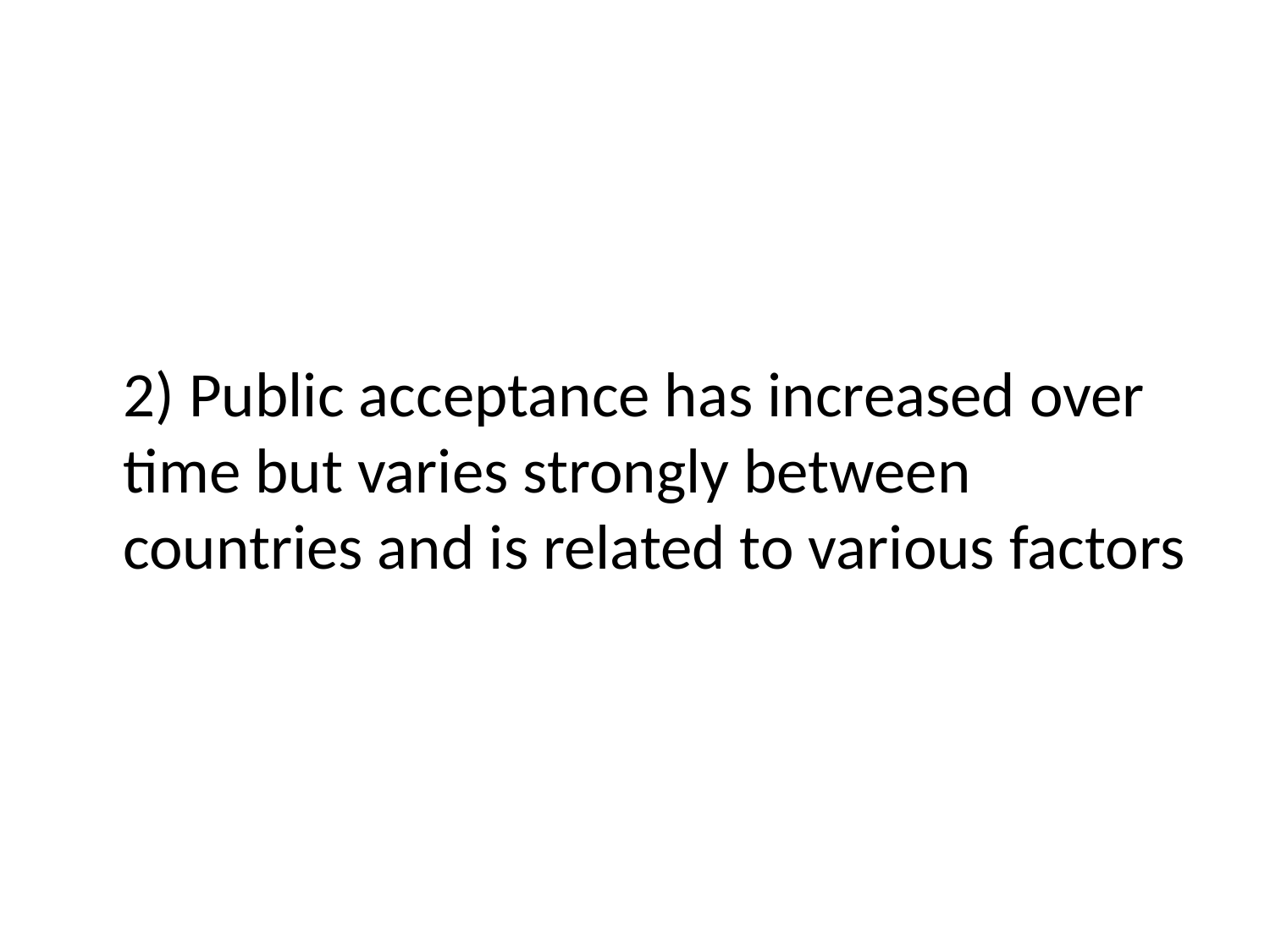

2) Public acceptance has increased over time but varies strongly between countries and is related to various factors